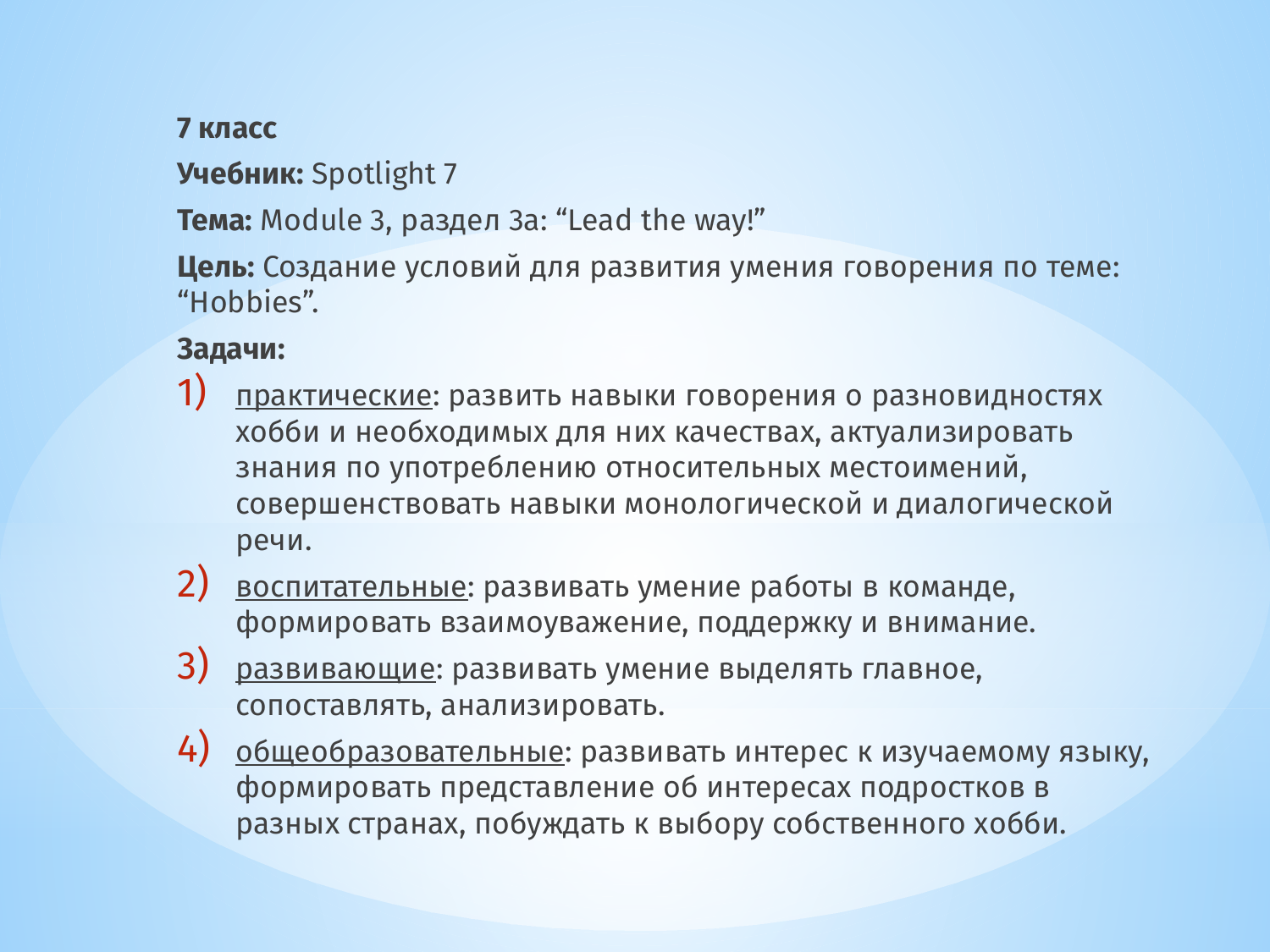

7 класс
Учебник: Spotlight 7
Тема: Module 3, раздел 3a: “Lead the way!”
Цель: Создание условий для развития умения говорения по теме: “Hobbies”.
Задачи:
практические: развить навыки говорения о разновидностях хобби и необходимых для них качествах, актуализировать знания по употреблению относительных местоимений, совершенствовать навыки монологической и диалогической речи.
воспитательные: развивать умение работы в команде, формировать взаимоуважение, поддержку и внимание.
развивающие: развивать умение выделять главное, сопоставлять, анализировать.
общеобразовательные: развивать интерес к изучаемому языку, формировать представление об интересах подростков в разных странах, побуждать к выбору собственного хобби.